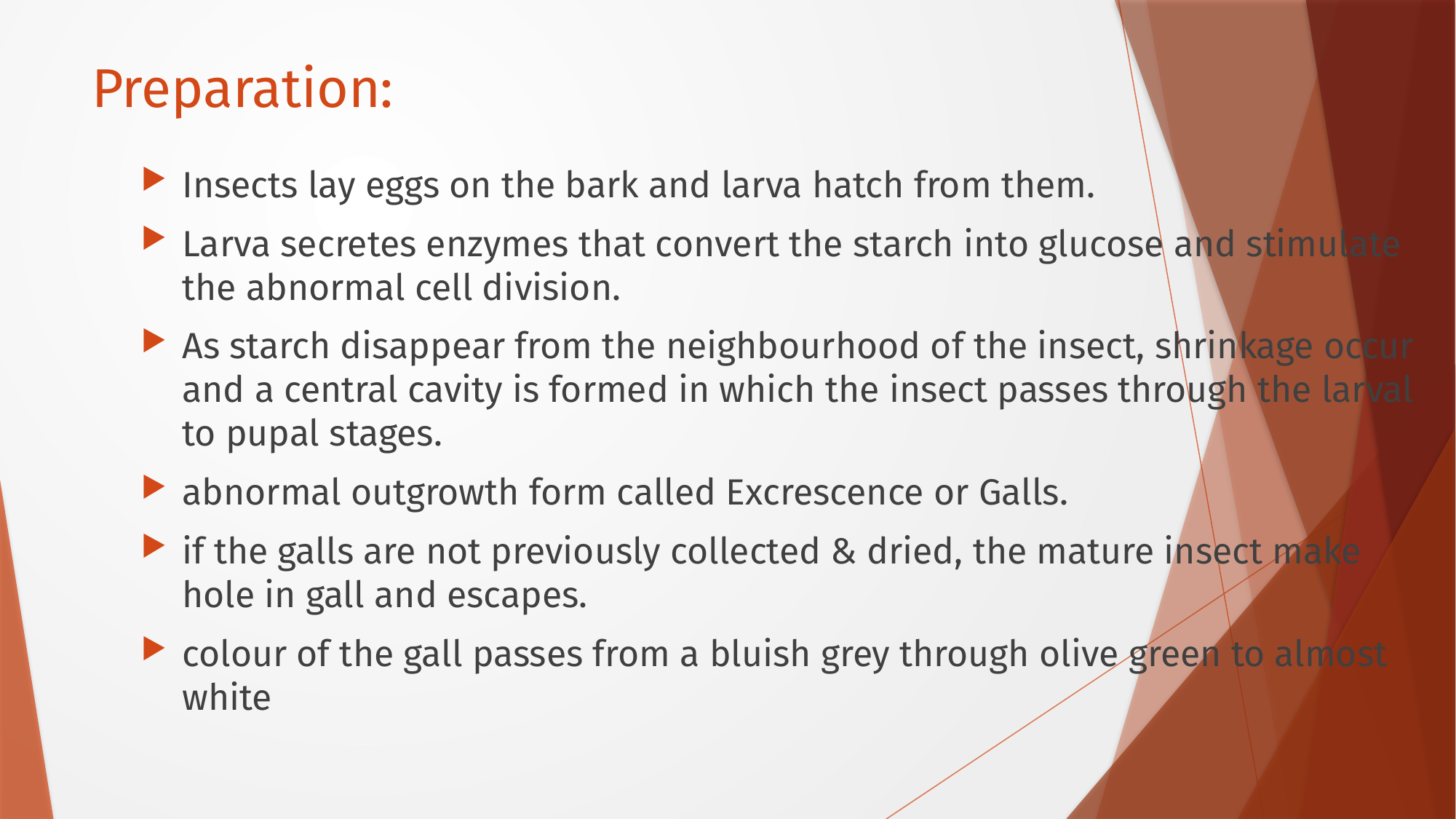

# Preparation:
Insects lay eggs on the bark and larva hatch from them.
Larva secretes enzymes that convert the starch into glucose and stimulate the abnormal cell division.
As starch disappear from the neighbourhood of the insect, shrinkage occur and a central cavity is formed in which the insect passes through the larval to pupal stages.
abnormal outgrowth form called Excrescence or Galls.
if the galls are not previously collected & dried, the mature insect make hole in gall and escapes.
colour of the gall passes from a bluish grey through olive green to almost white